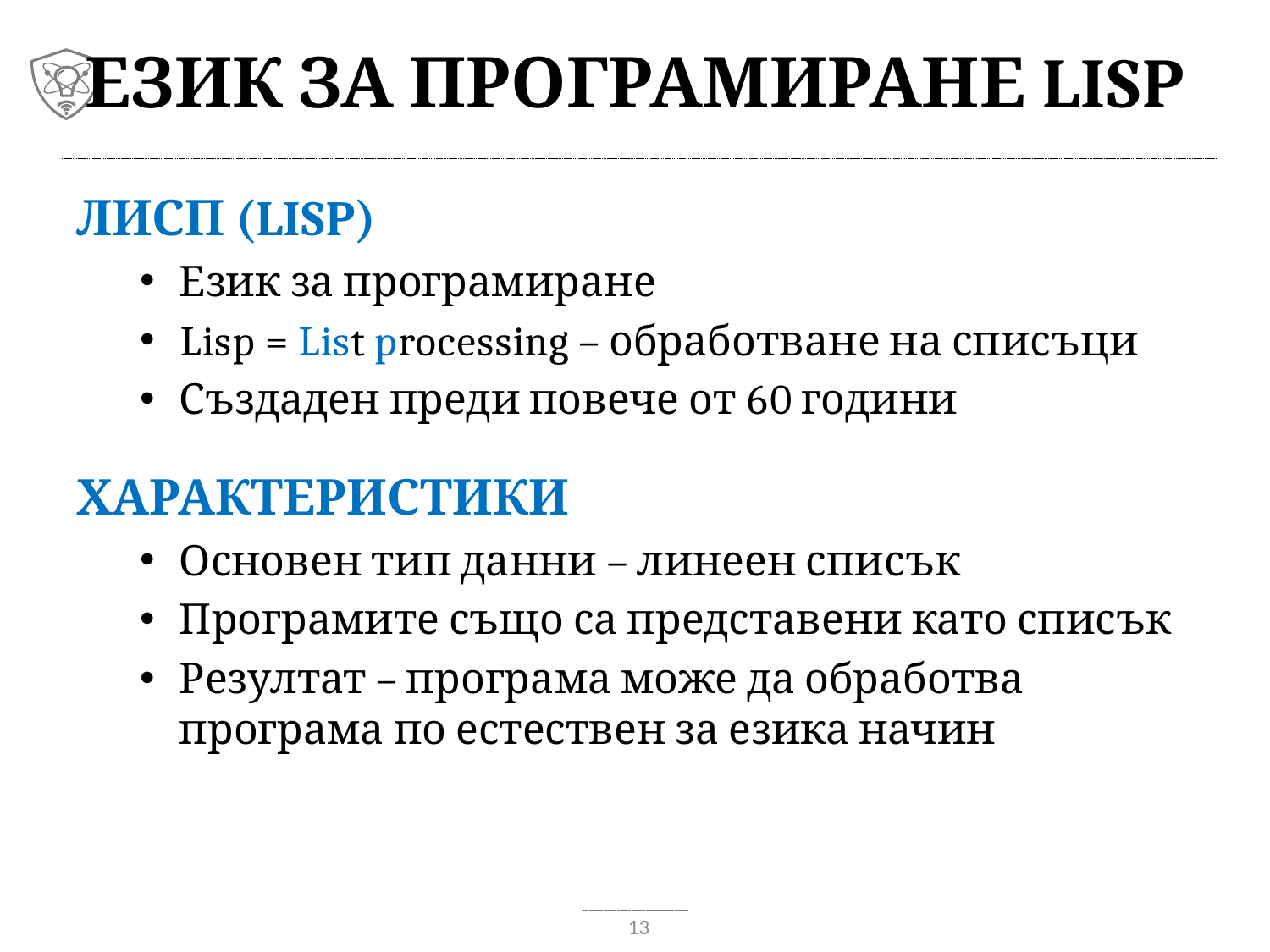

# Език за програмиране Lisp
Лисп (Lisp)
Език за програмиране
Lisp = List processing – обработване на списъци
Създаден преди повече от 60 години
Характеристики
Основен тип данни – линеен списък
Програмите също са представени като списък
Резултат – програма може да обработва програма по естествен за езика начин
13